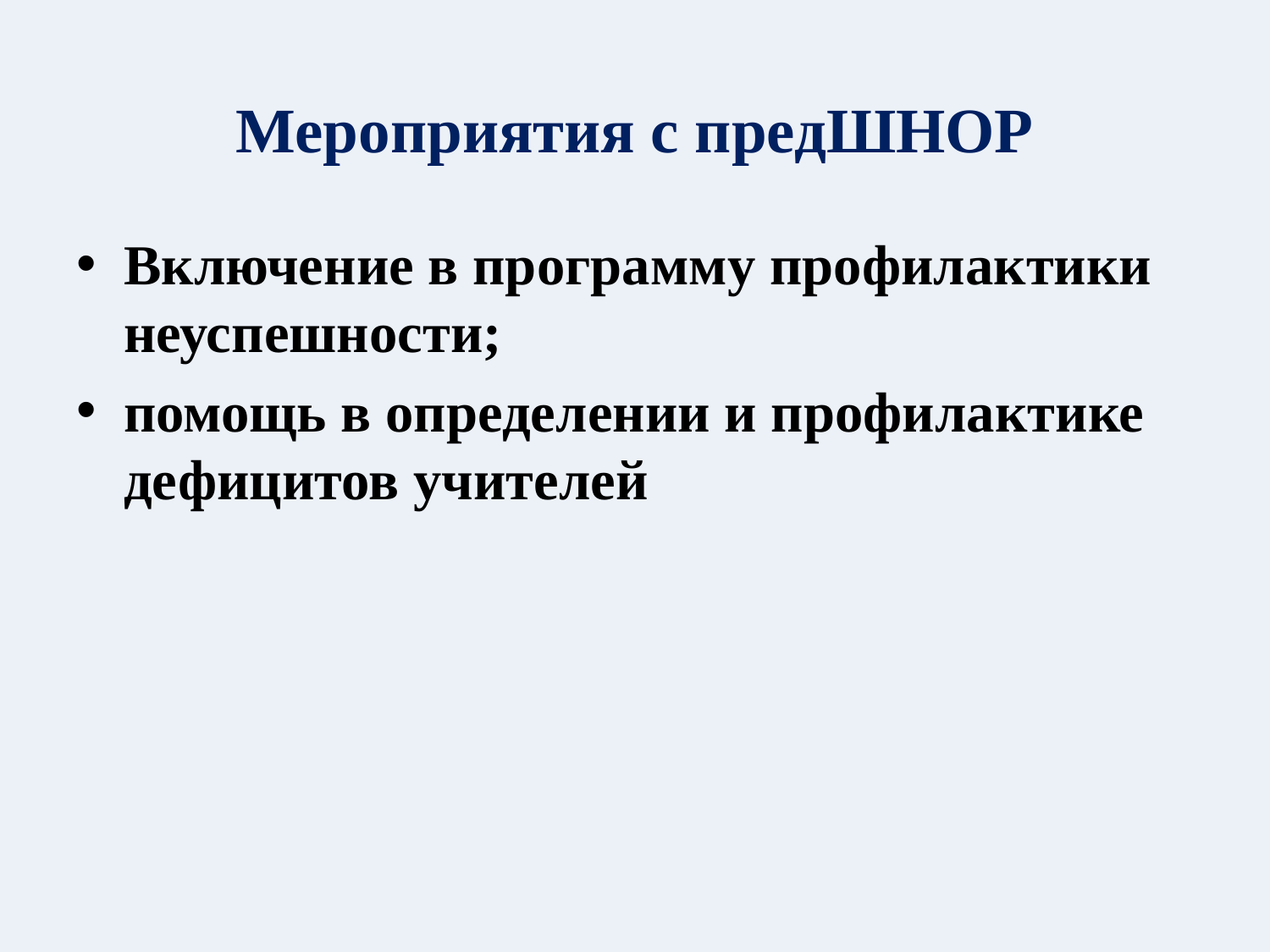

# Мероприятия с предШНОР
Включение в программу профилактики неуспешности;
помощь в определении и профилактике дефицитов учителей